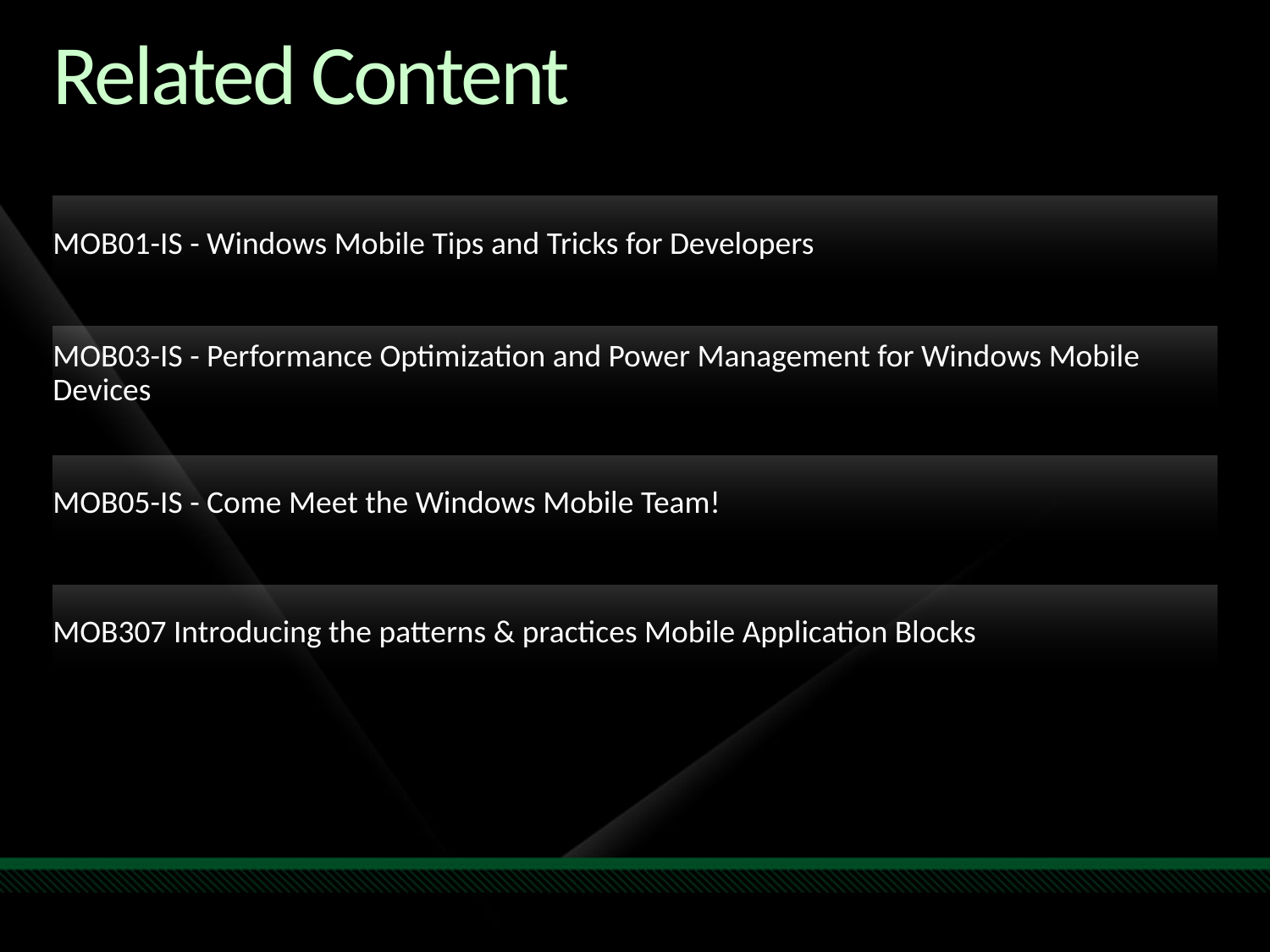

Required Slide
Speakers,
please list the Breakout Sessions,
TLC Interactive Theaters and Labs
that are related to your session.
# Related Content
MOB01-IS - Windows Mobile Tips and Tricks for Developers
MOB03-IS - Performance Optimization and Power Management for Windows Mobile Devices
MOB05-IS - Come Meet the Windows Mobile Team!
MOB307 Introducing the patterns & practices Mobile Application Blocks